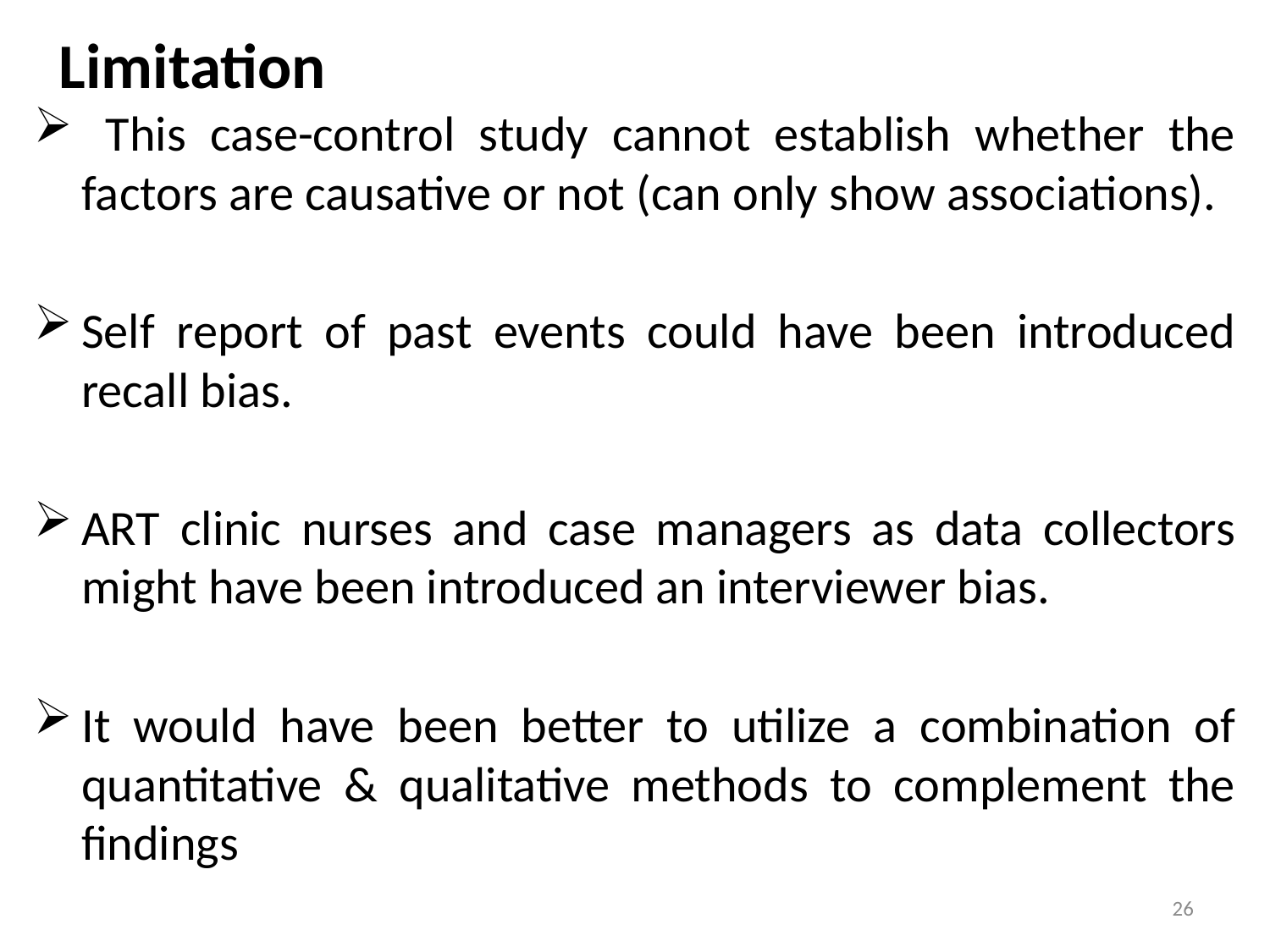

# Limitation
 This case-control study cannot establish whether the factors are causative or not (can only show associations).

Self report of past events could have been introduced recall bias.

ART clinic nurses and case managers as data collectors might have been introduced an interviewer bias.

It would have been better to utilize a combination of quantitative & qualitative methods to complement the findings

26